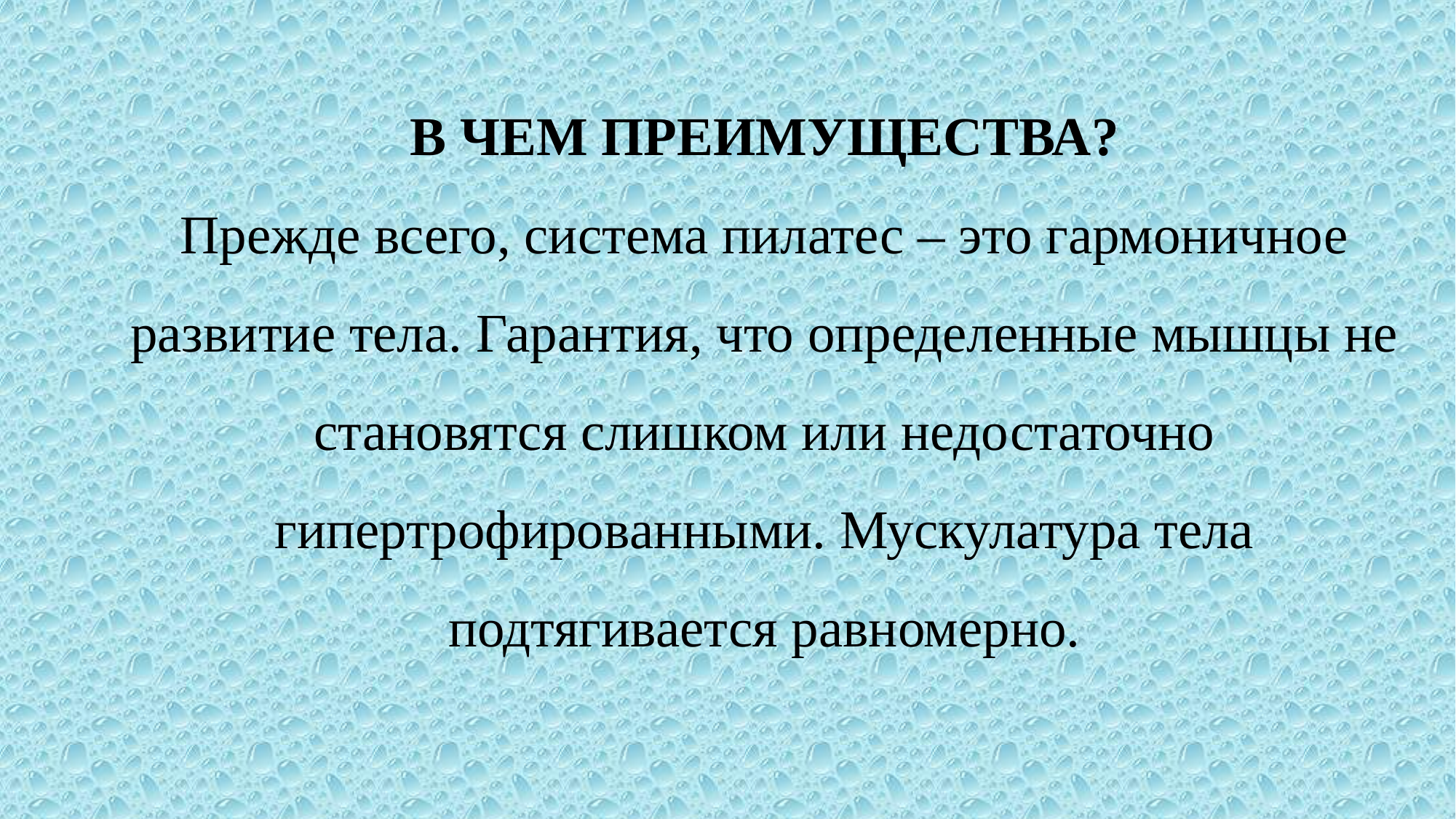

В ЧЕМ ПРЕИМУЩЕСТВА?
Прежде всего, система пилатес – это гармоничное развитие тела. Гарантия, что определенные мышцы не становятся слишком или недостаточно гипертрофированными. Мускулатура тела подтягивается равномерно.